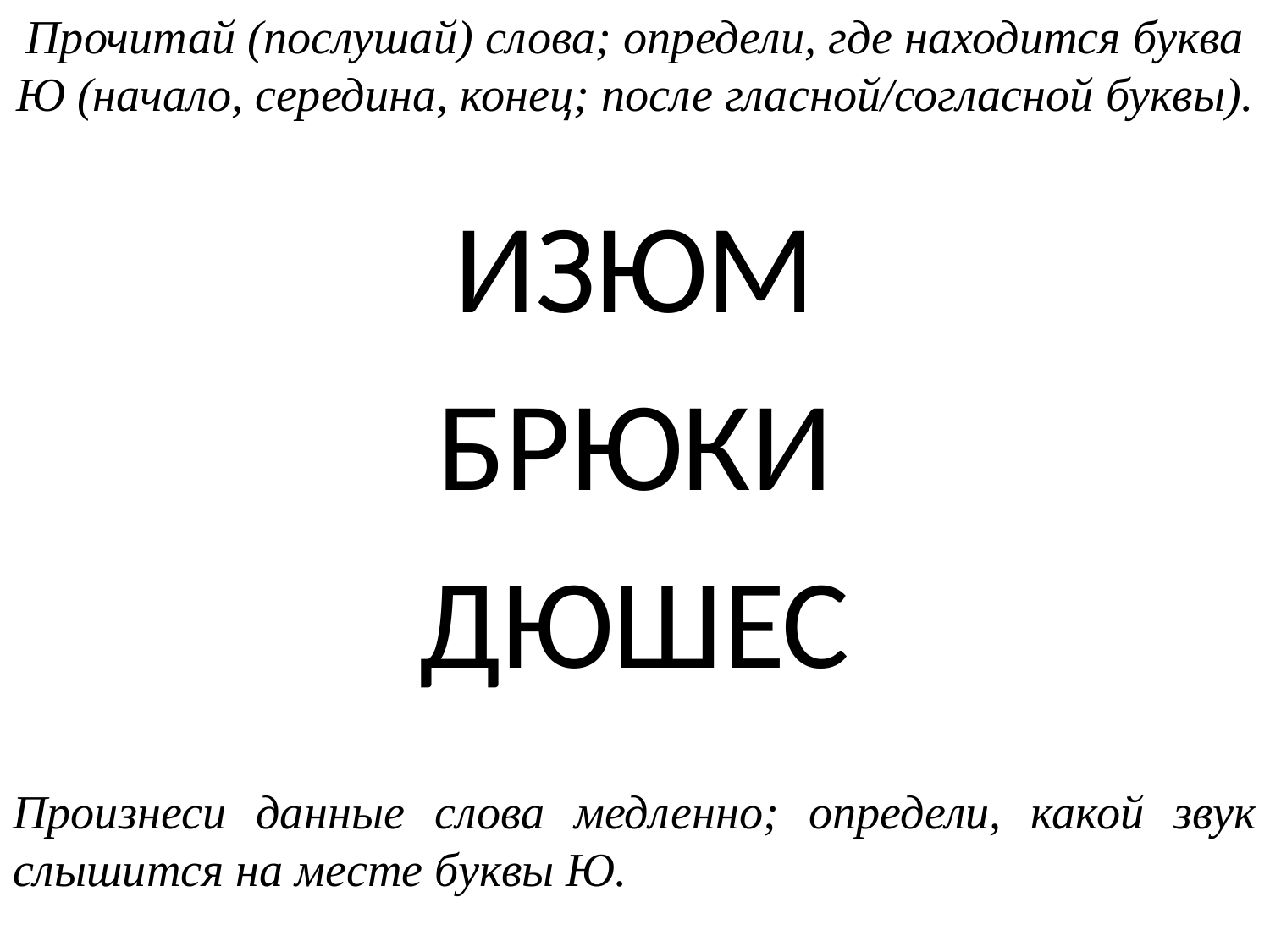

Прочитай (послушай) слова; определи, где находится буква Ю (начало, середина, конец; после гласной/согласной буквы).

ИЗЮМ
БРЮКИ
ДЮШЕС

Произнеси данные слова медленно; определи, какой звук слышится на месте буквы Ю.